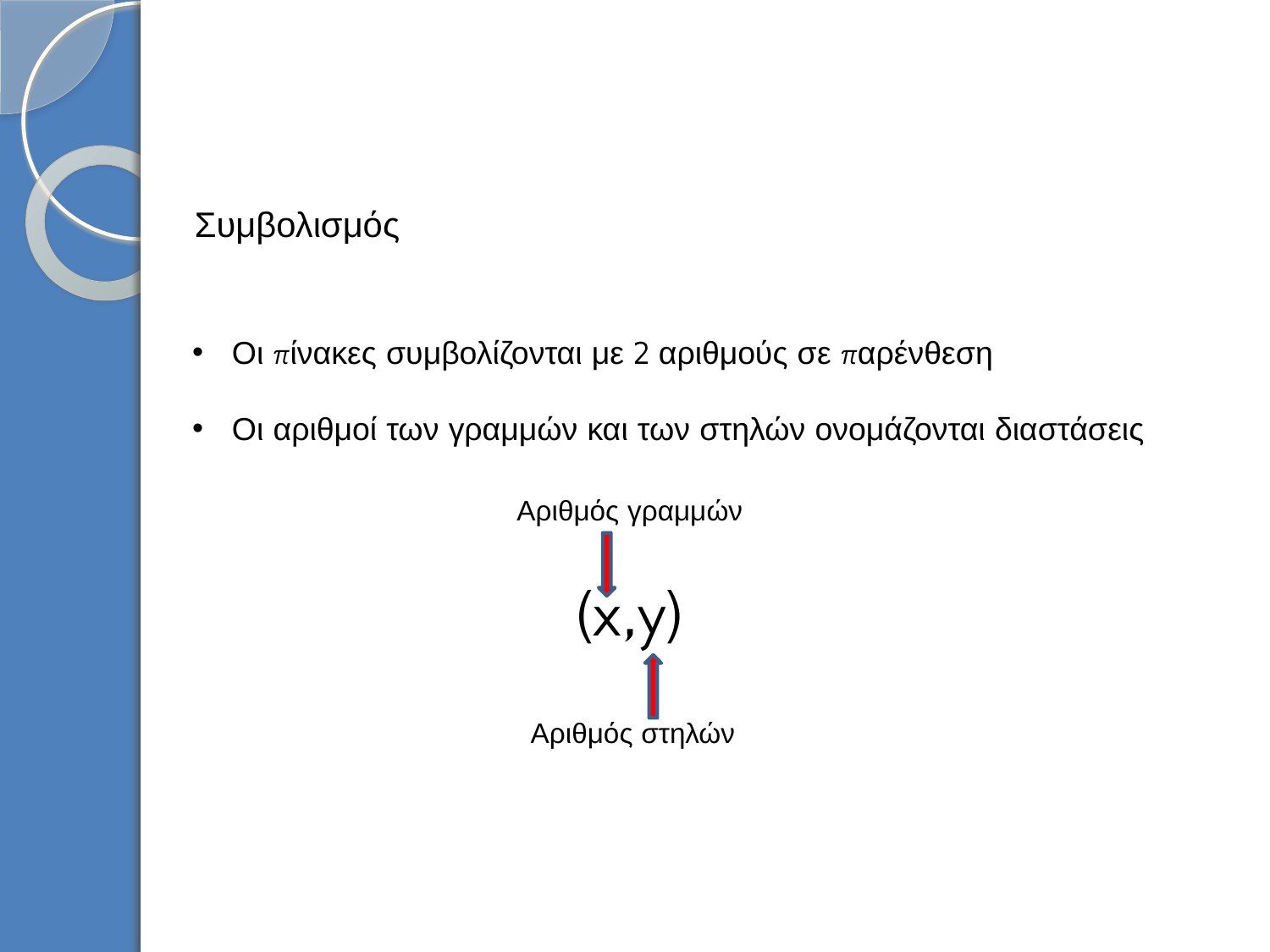

Συμβολισμός
Οι πίνακες συμβολίζονται με 2 αριθμούς σε παρένθεση

Οι αριθμοί των γραμμών και των στηλών ονομάζονται διαστάσεις
Αριθμός γραμμών

(x,y)

Αριθμός στηλών